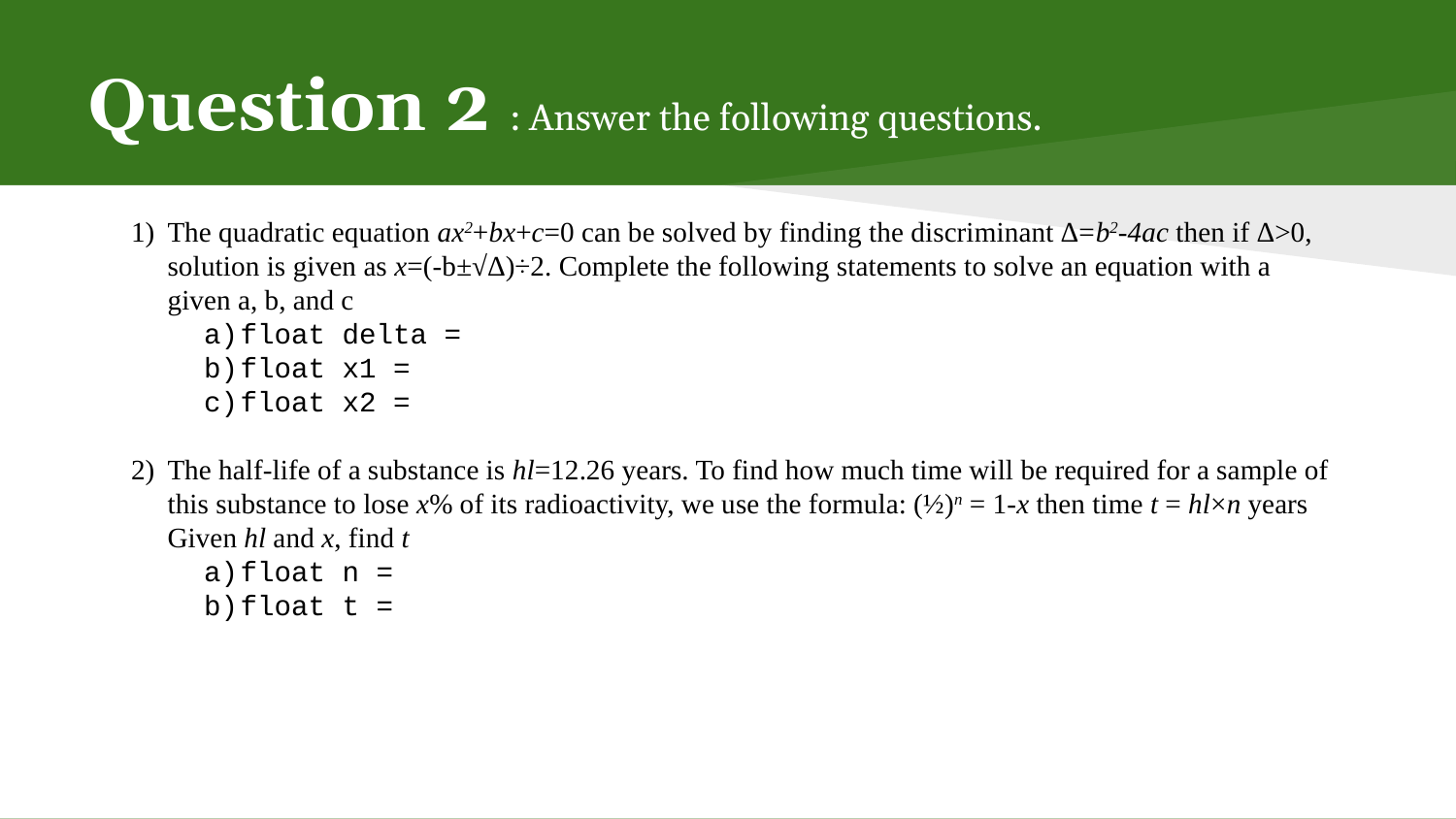

# Question 2 : Answer the following questions.
The quadratic equation ax2+bx+c=0 can be solved by finding the discriminant Δ=b2-4ac then if Δ>0, solution is given as x=(-b±√Δ)÷2. Complete the following statements to solve an equation with a given a, b, and c
float delta =
float x1 =
float x2 =

The half-life of a substance is hl=12.26 years. To find how much time will be required for a sample of this substance to lose x% of its radioactivity, we use the formula: (½)n = 1-x then time t = hl×n years
Given hl and x, find t
float n =
float t =